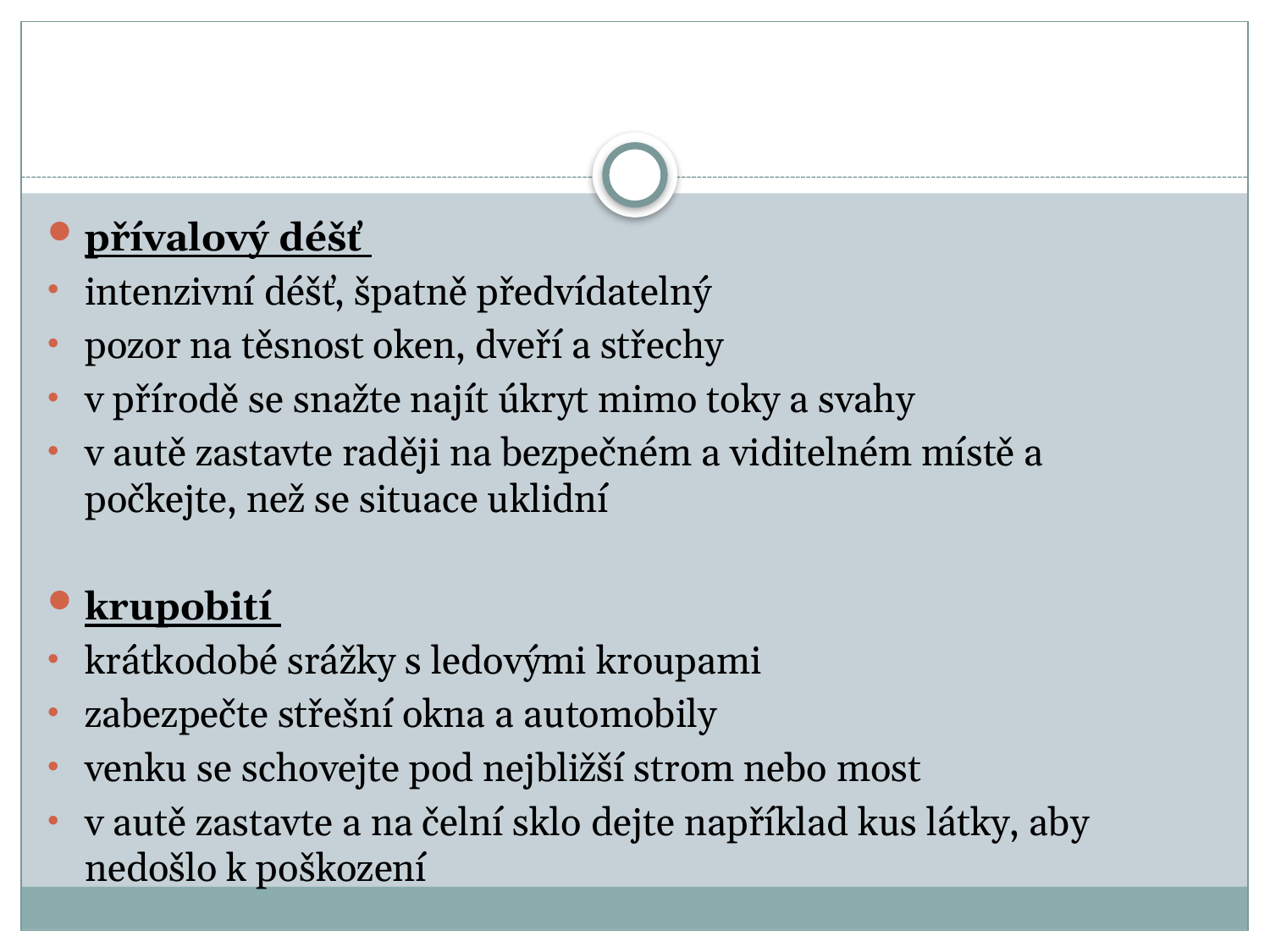

přívalový déšť
intenzivní déšť, špatně předvídatelný
pozor na těsnost oken, dveří a střechy
v přírodě se snažte najít úkryt mimo toky a svahy
v autě zastavte raději na bezpečném a viditelném místě a počkejte, než se situace uklidní

krupobití
krátkodobé srážky s ledovými kroupami
zabezpečte střešní okna a automobily
venku se schovejte pod nejbližší strom nebo most
v autě zastavte a na čelní sklo dejte například kus látky, aby nedošlo k poškození